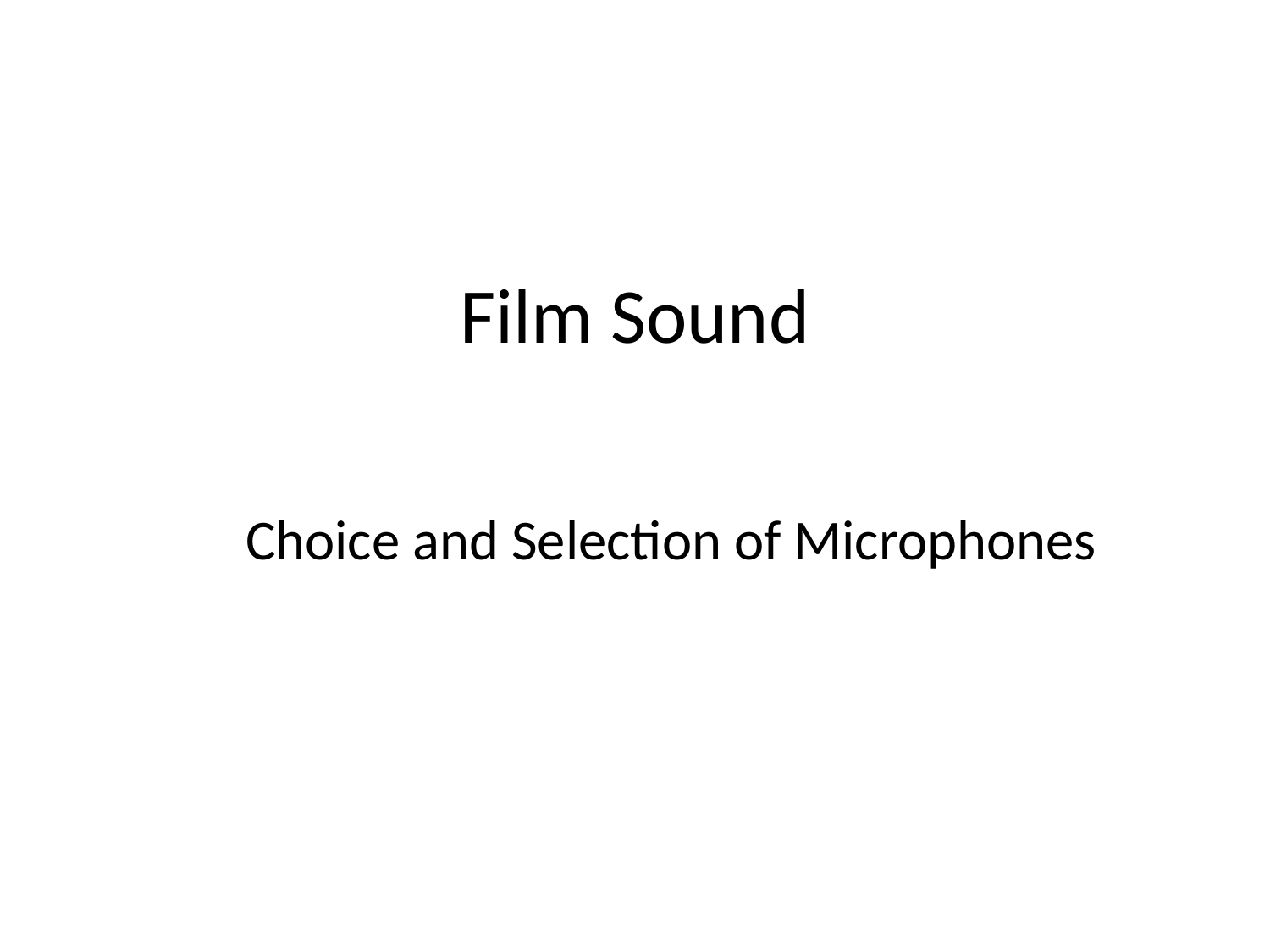

# Film Sound
Choice and Selection of Microphones